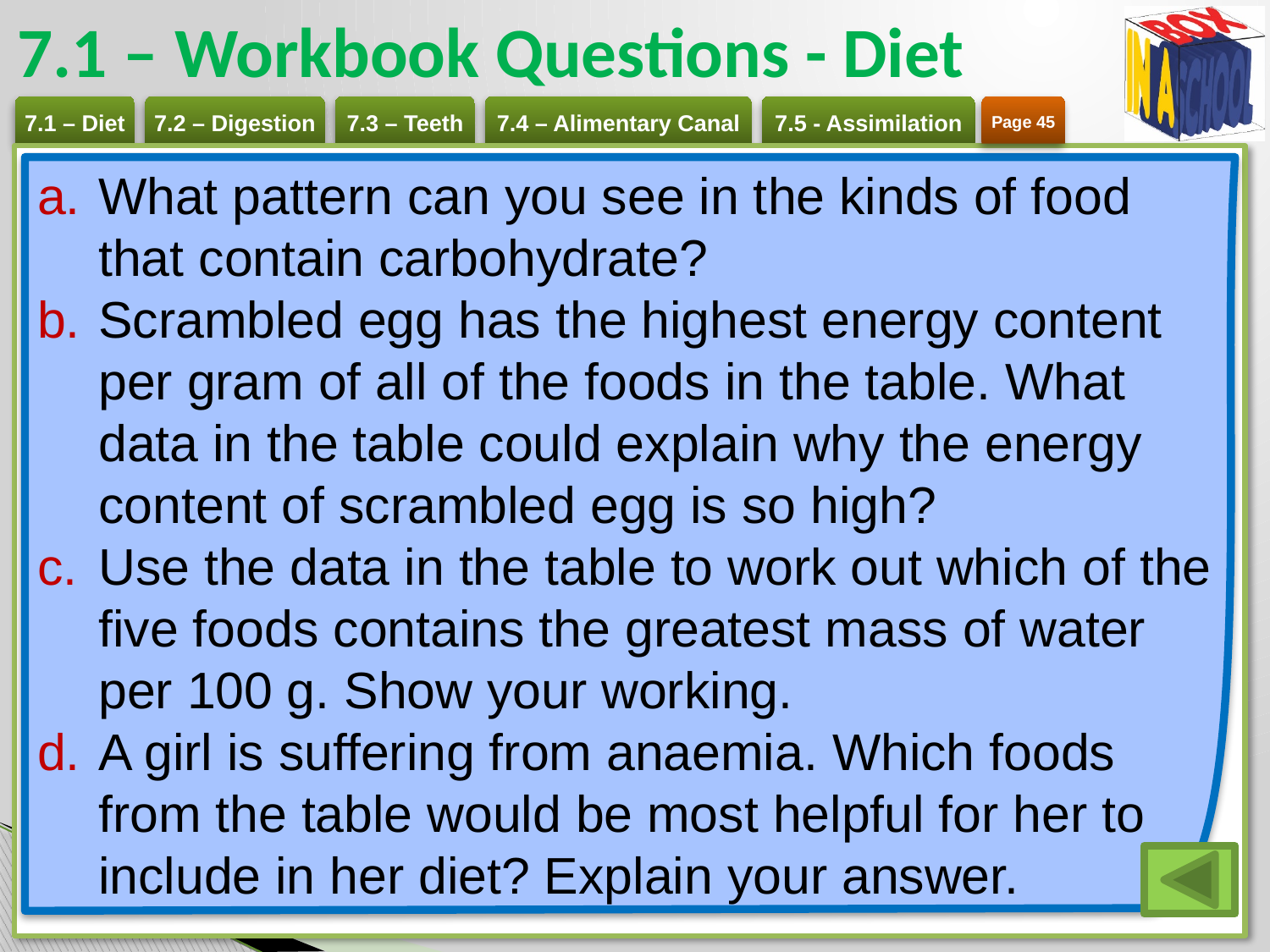

# 7.1 – Workbook Questions - Diet
Page 45
What pattern can you see in the kinds of food that contain carbohydrate?
Scrambled egg has the highest energy content per gram of all of the foods in the table. What data in the table could explain why the energy content of scrambled egg is so high?
Use the data in the table to work out which of the five foods contains the greatest mass of water per 100 g. Show your working.
A girl is suffering from anaemia. Which foods from the table would be most helpful for her to include in her diet? Explain your answer.